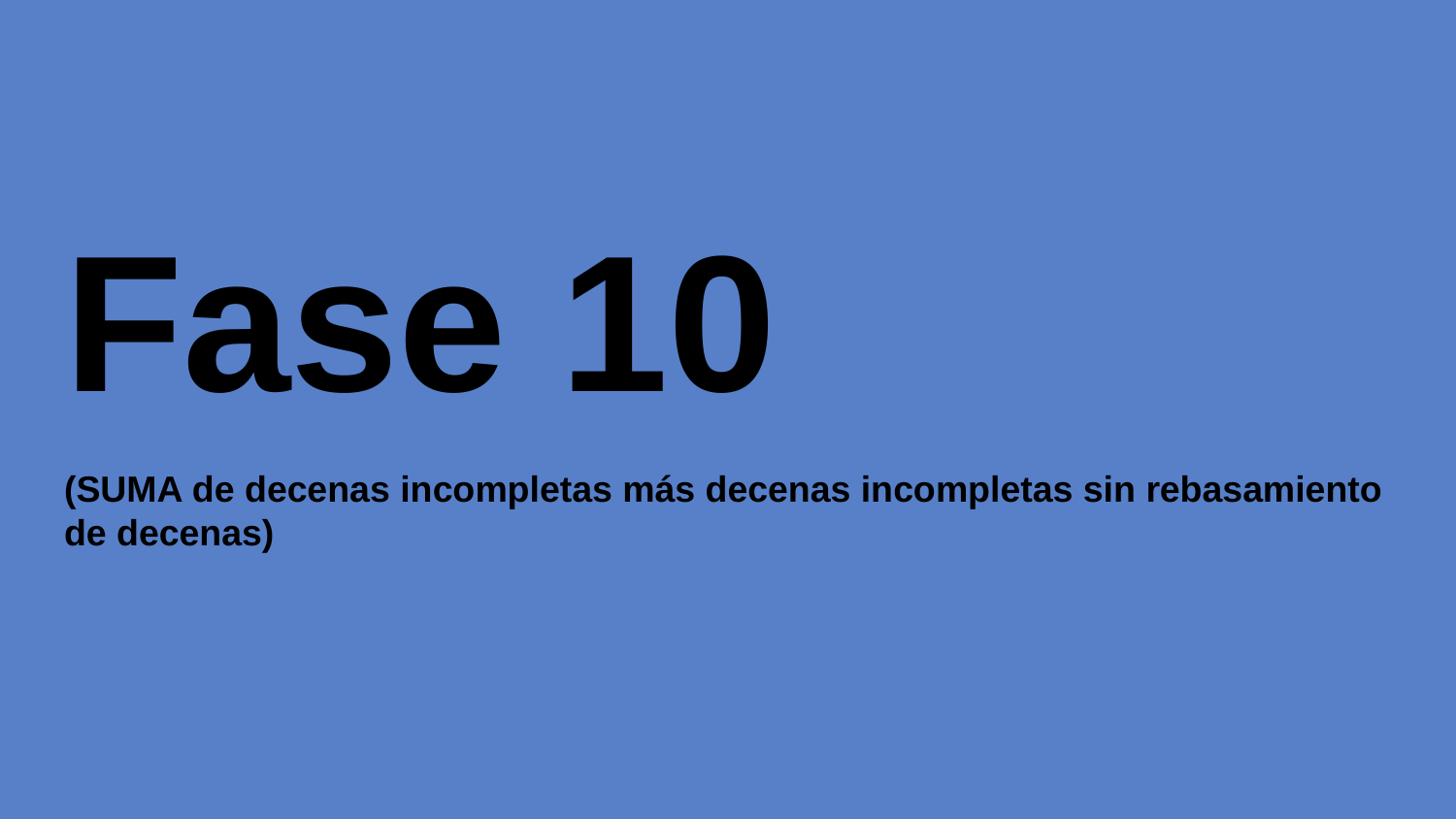

# Fase 10
(SUMA de decenas incompletas más decenas incompletas sin rebasamiento de decenas)